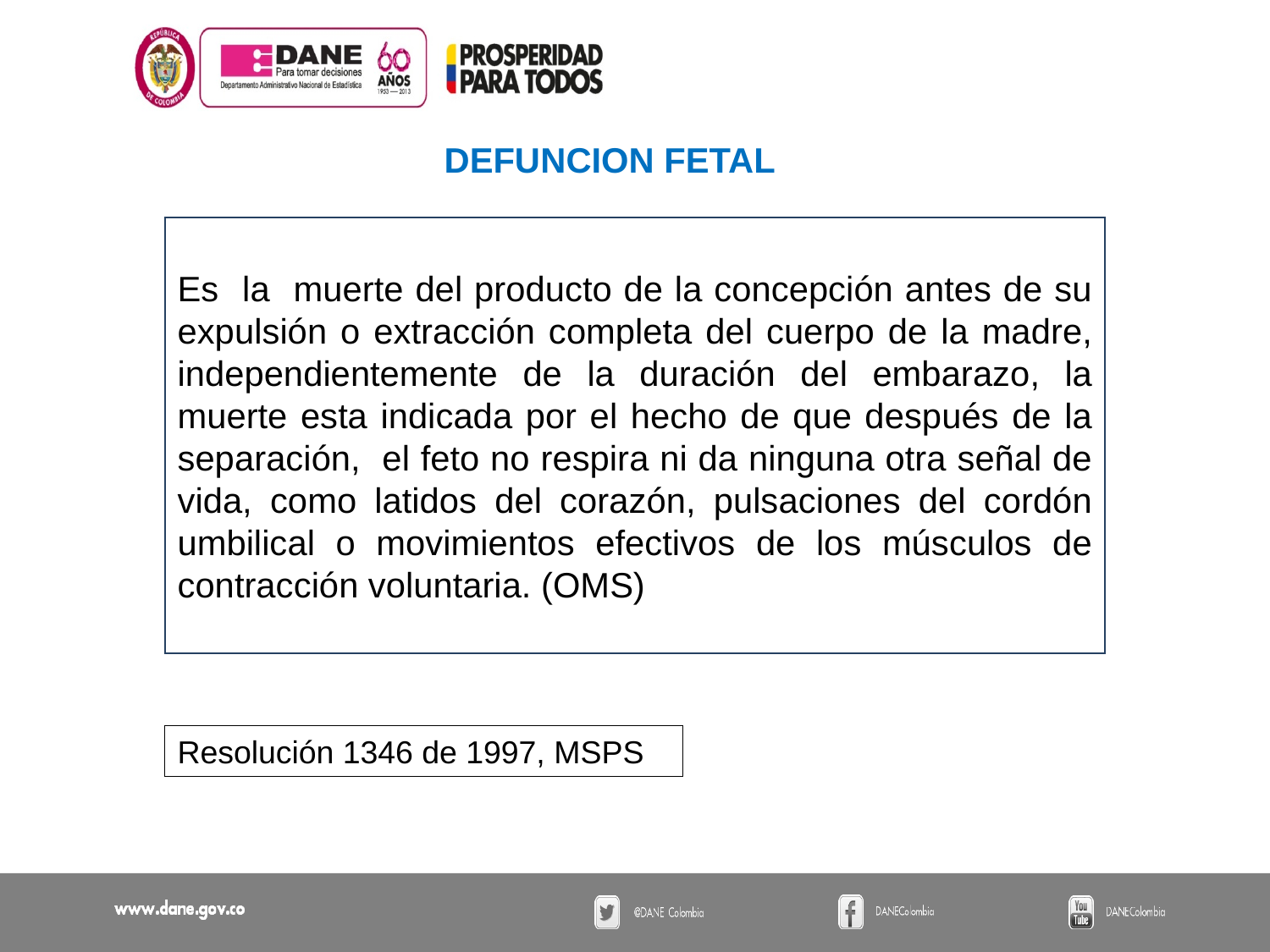

DEFUNCION FETAL

Es  la  muerte del producto de la concepción antes de su expulsión o extracción completa del cuerpo de la madre, independientemente de la duración del embarazo, la muerte esta indicada por el hecho de que después de la separación,  el feto no respira ni da ninguna otra señal de vida, como latidos del corazón, pulsaciones del cordón umbilical o movimientos efectivos de los músculos de contracción voluntaria. (OMS)

Resolución 1346 de 1997, MSPS